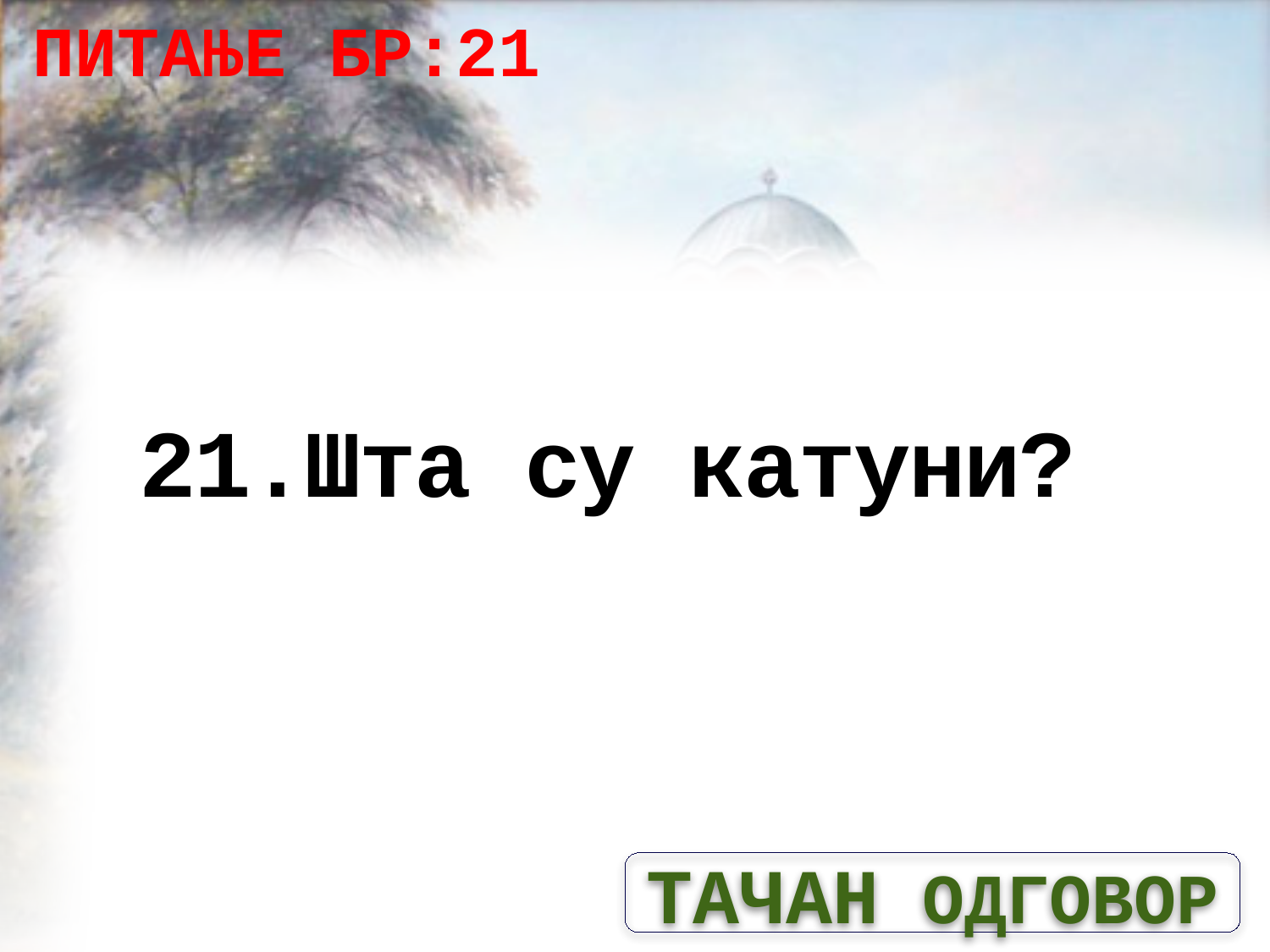

ПИТАЊЕ БР:21
# 21.Шта су катуни?
ТАЧАН ОДГОВОР